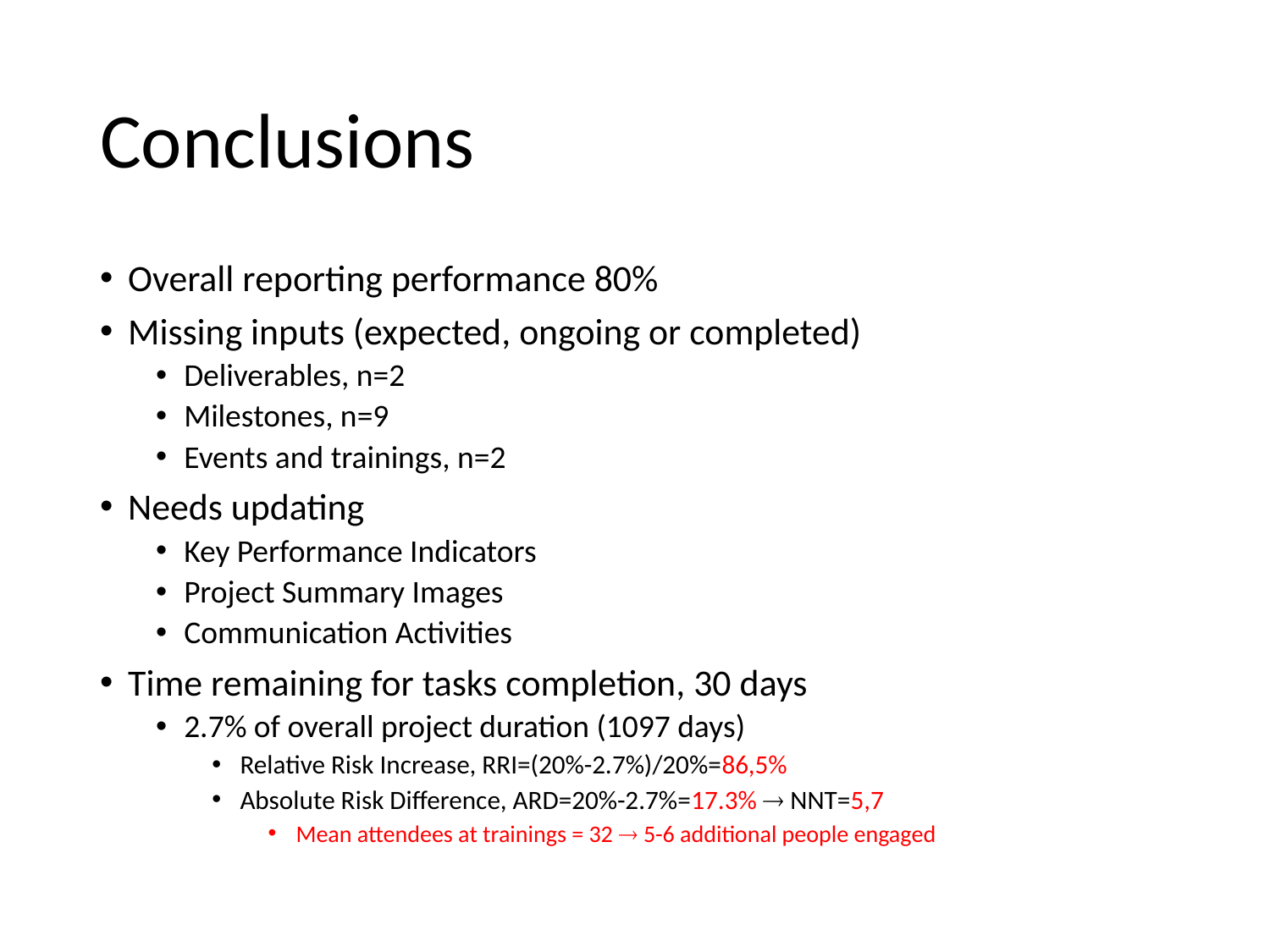

# Conclusions
Overall reporting performance 80%
Missing inputs (expected, ongoing or completed)
Deliverables, n=2
Milestones, n=9
Events and trainings, n=2
Needs updating
Key Performance Indicators
Project Summary Images
Communication Activities
Time remaining for tasks completion, 30 days
2.7% of overall project duration (1097 days)
Relative Risk Increase, RRI=(20%-2.7%)/20%=86,5%
Absolute Risk Difference, ARD=20%-2.7%=17.3% → NNT=5,7
Mean attendees at trainings = 32 → 5-6 additional people engaged